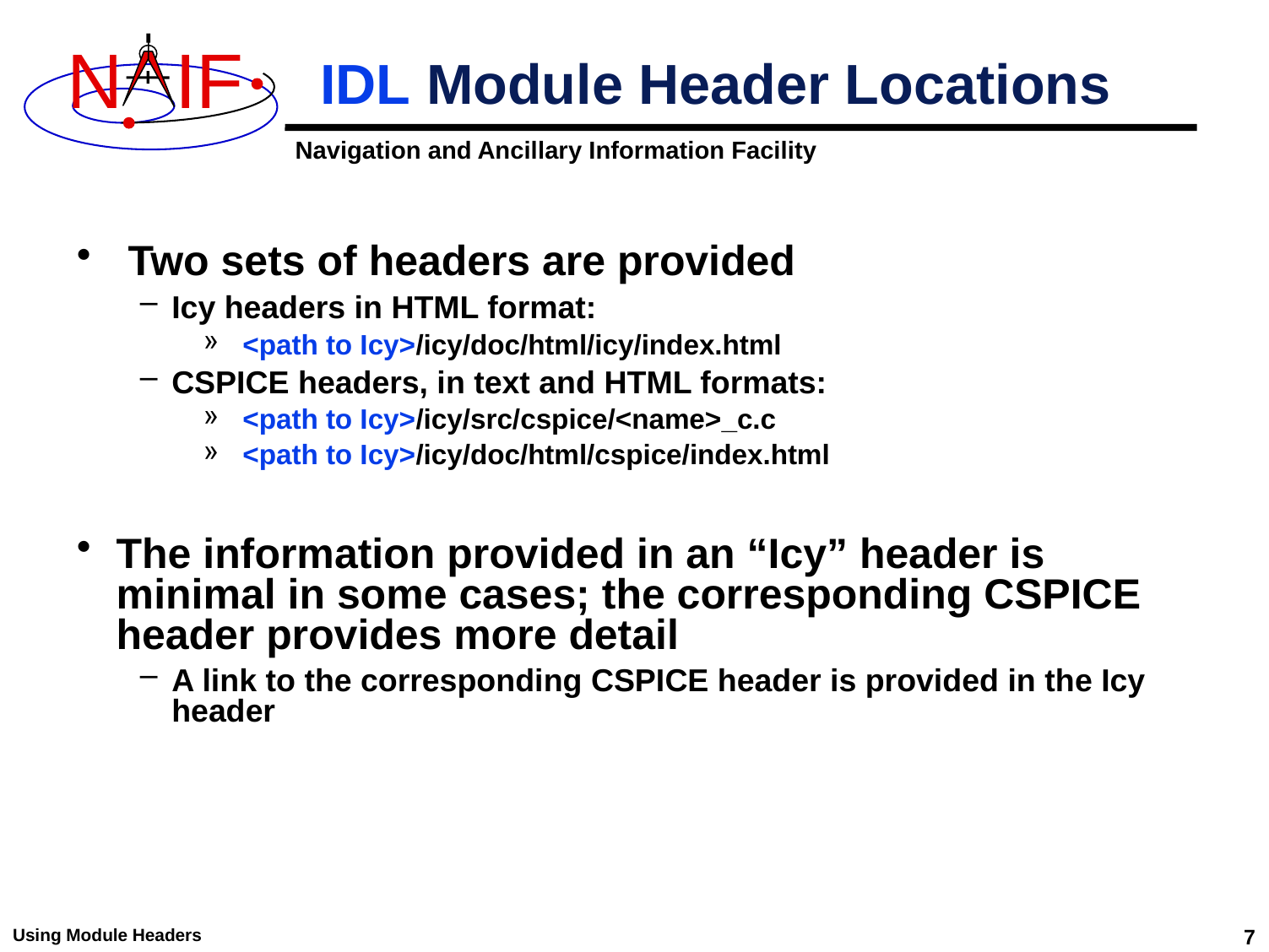

# IDL Module Header Locations
 Two sets of headers are provided
Icy headers in HTML format:
 <path to Icy>/icy/doc/html/icy/index.html
CSPICE headers, in text and HTML formats:
 <path to Icy>/icy/src/cspice/<name>_c.c
 <path to Icy>/icy/doc/html/cspice/index.html

The information provided in an “Icy” header is minimal in some cases; the corresponding CSPICE header provides more detail
A link to the corresponding CSPICE header is provided in the Icy header
Using Module Headers
7